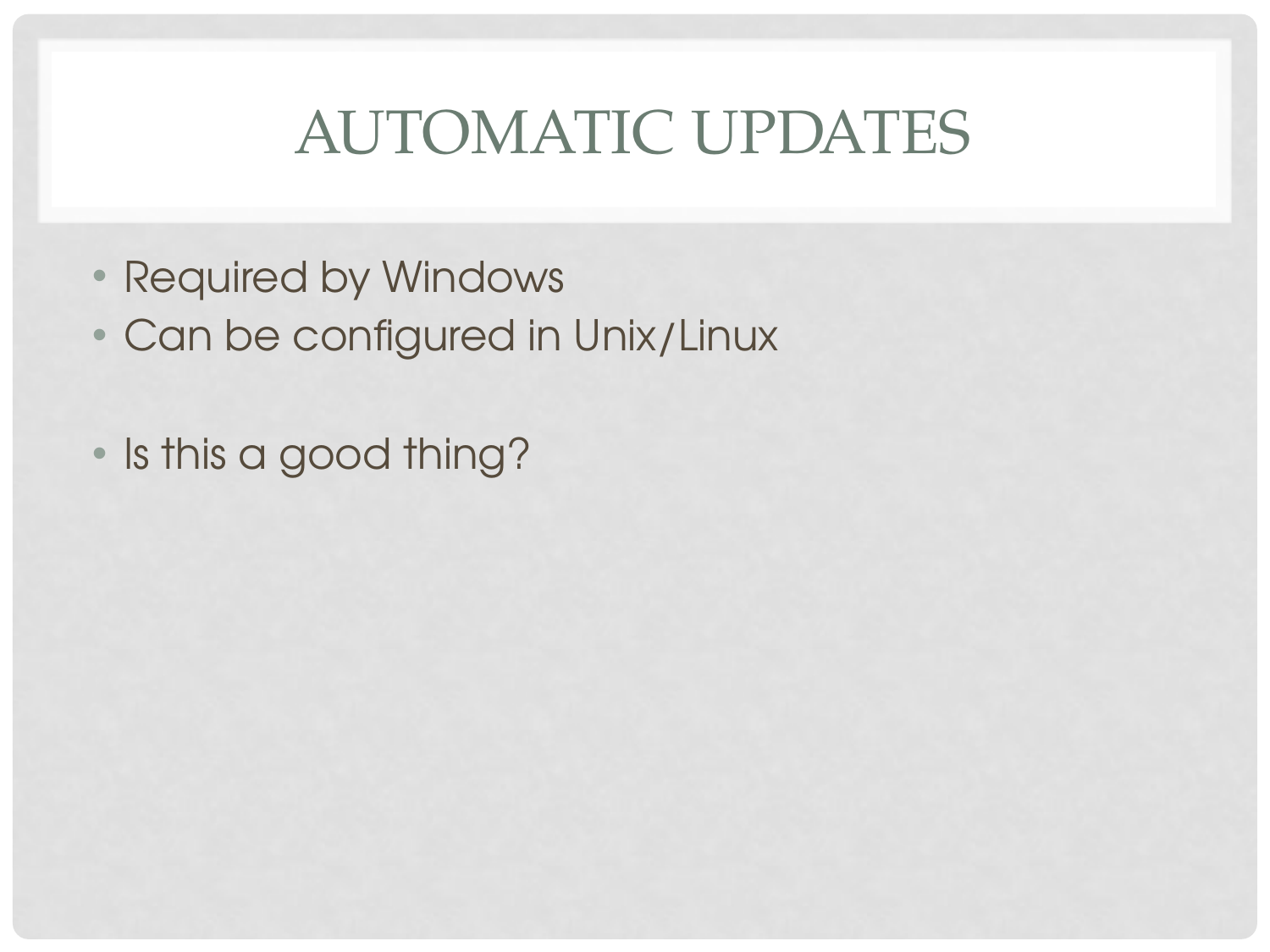

# Automatic updates
Required by Windows
Can be configured in Unix/Linux

Is this a good thing?